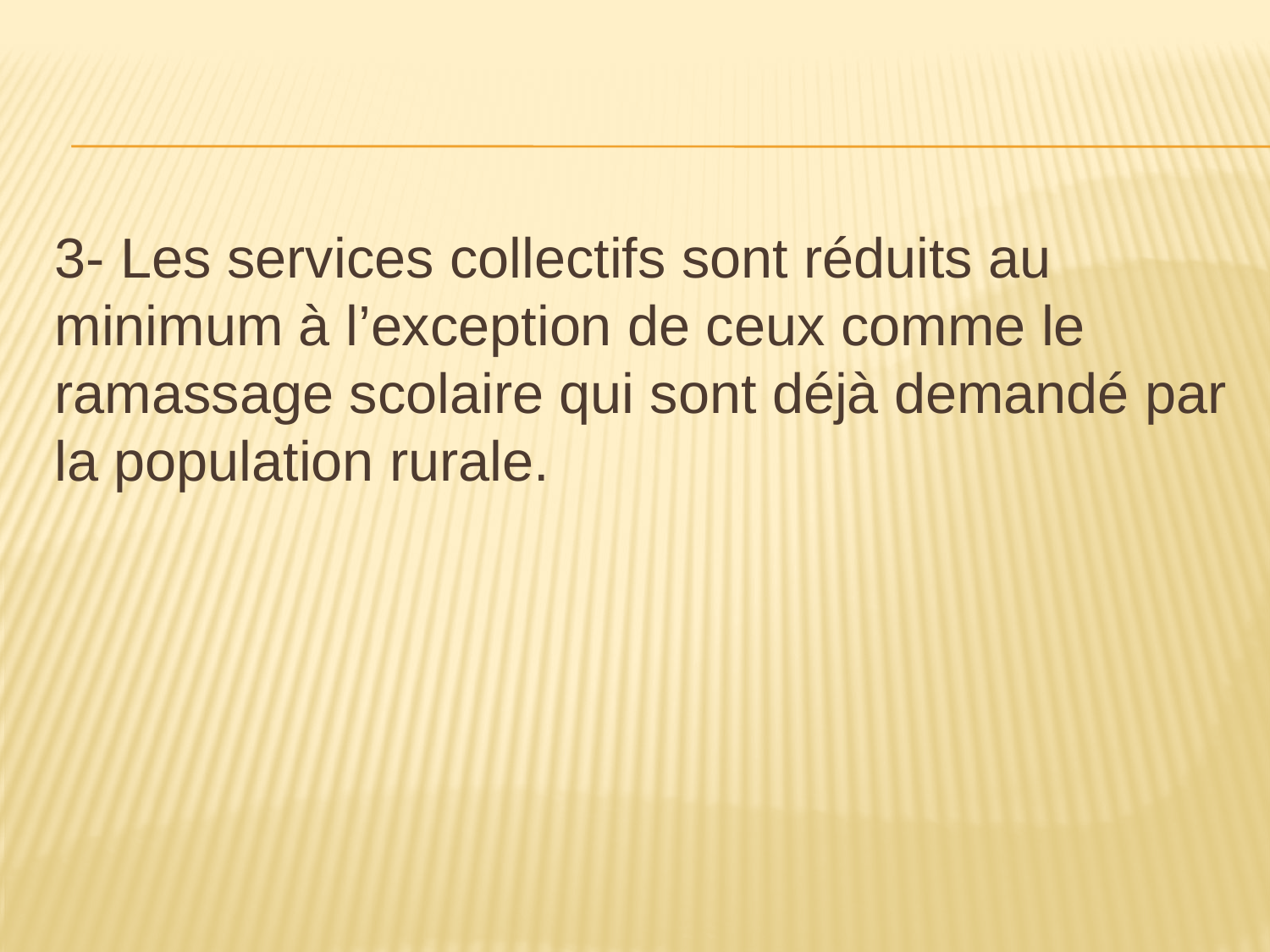

#
3- Les services collectifs sont réduits au minimum à l’exception de ceux comme le ramassage scolaire qui sont déjà demandé par la population rurale.